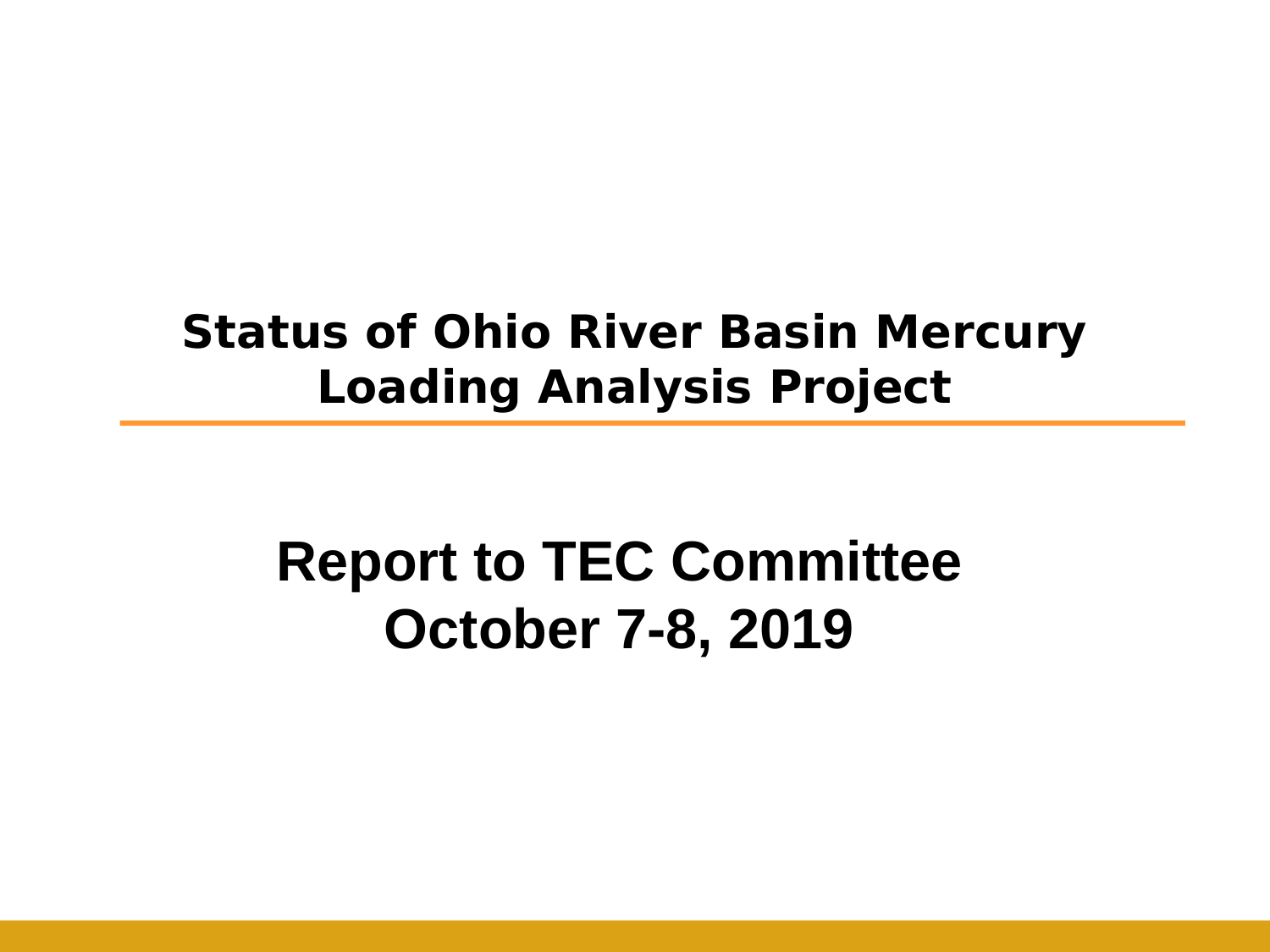

# Status of Ohio River Basin Mercury Loading Analysis Project

Report to TEC Committee
October 7-8, 2019